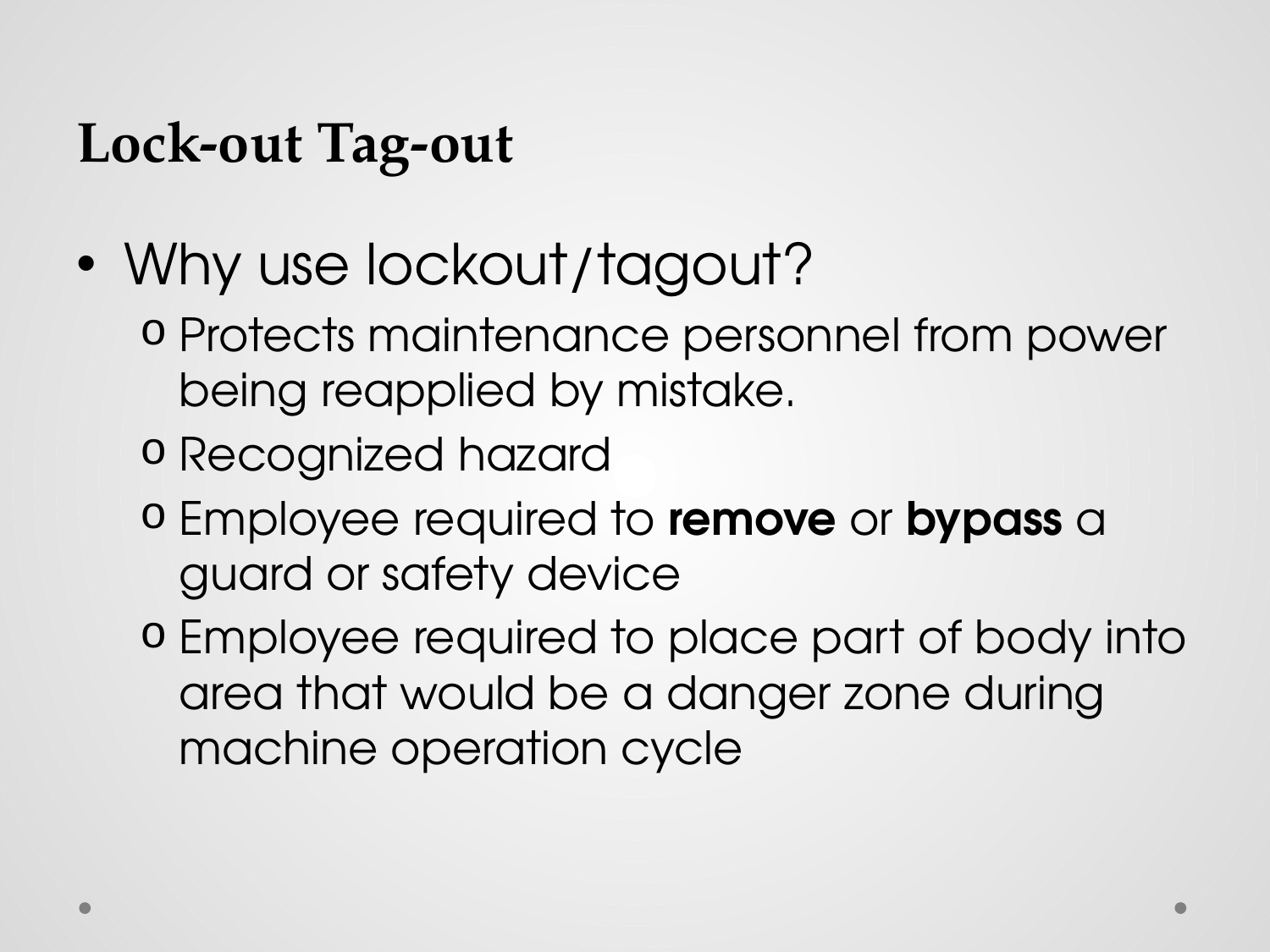

# Lock-out Tag-out
Why use lockout/tagout?
Protects maintenance personnel from power being reapplied by mistake.
Recognized hazard
Employee required to remove or bypass a guard or safety device
Employee required to place part of body into area that would be a danger zone during machine operation cycle